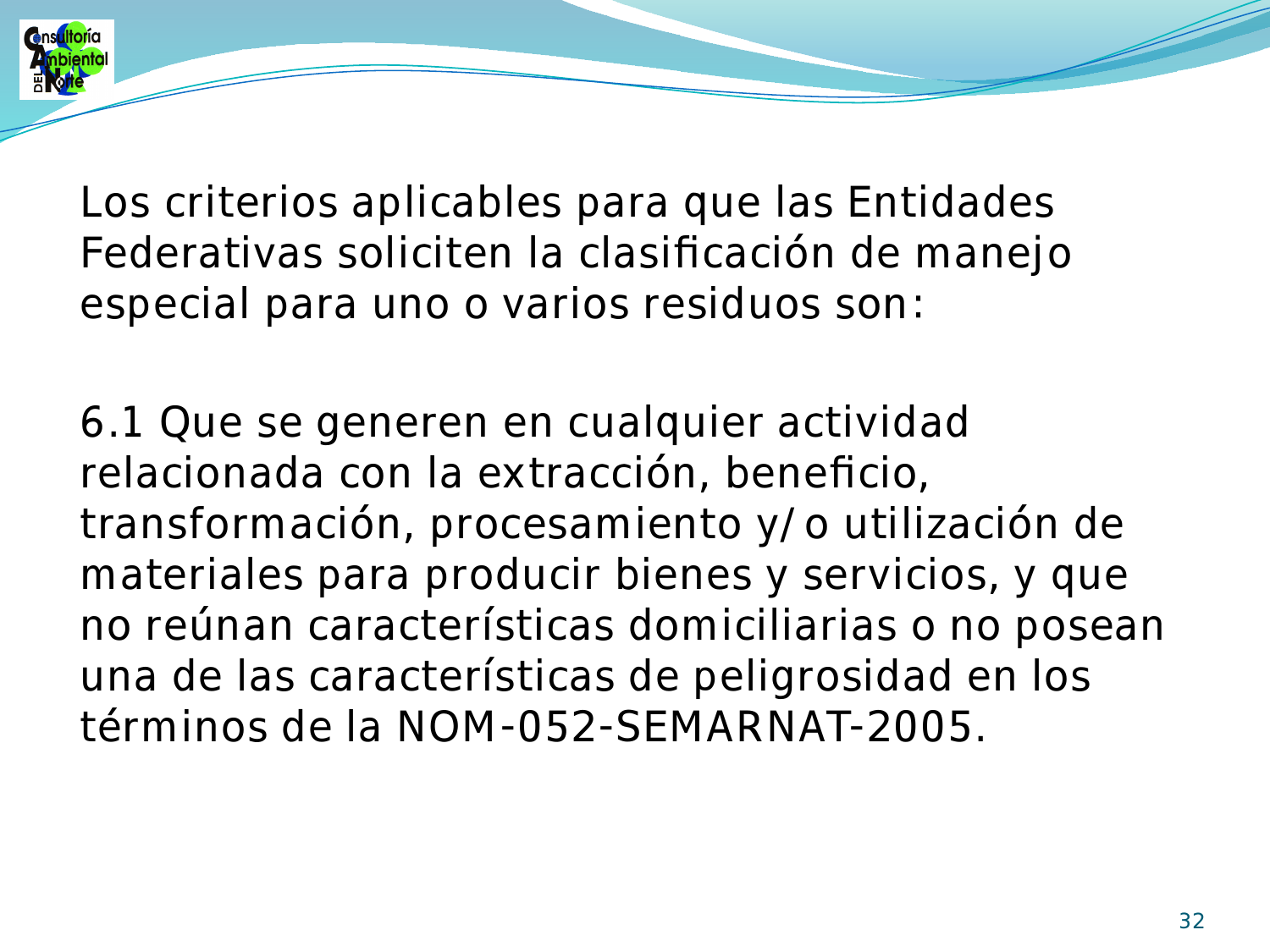

Los criterios aplicables para que las Entidades Federativas soliciten la clasificación de manejo especial para uno o varios residuos son:

6.1 Que se generen en cualquier actividad relacionada con la extracción, beneficio, transformación, procesamiento y/o utilización de materiales para producir bienes y servicios, y que no reúnan características domiciliarias o no posean una de las características de peligrosidad en los términos de la NOM-052-SEMARNAT-2005.

32